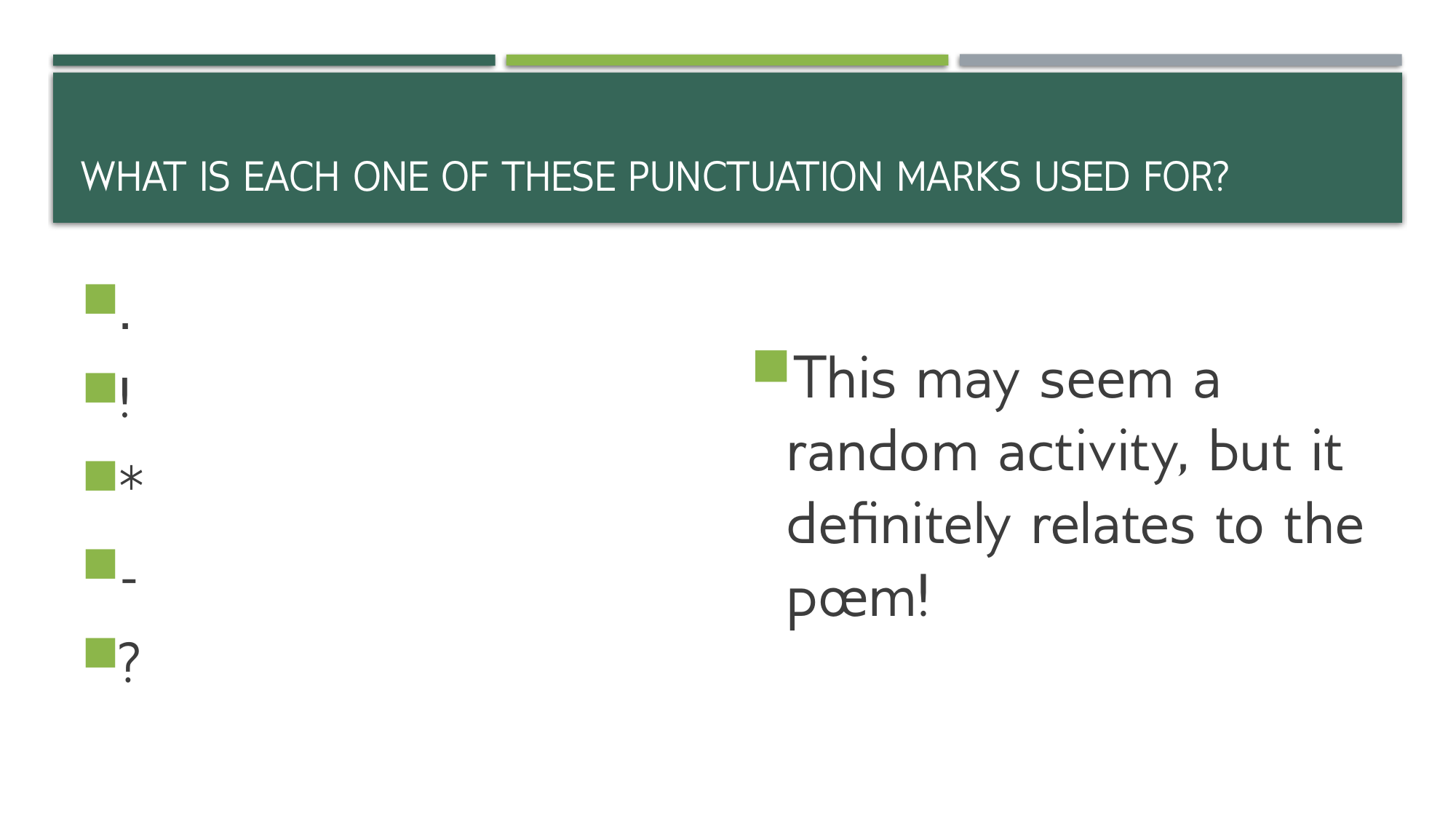

# What is each one of these punctuation marks used for?
.
!
*
-
?
This may seem a random activity, but it definitely relates to the poem!